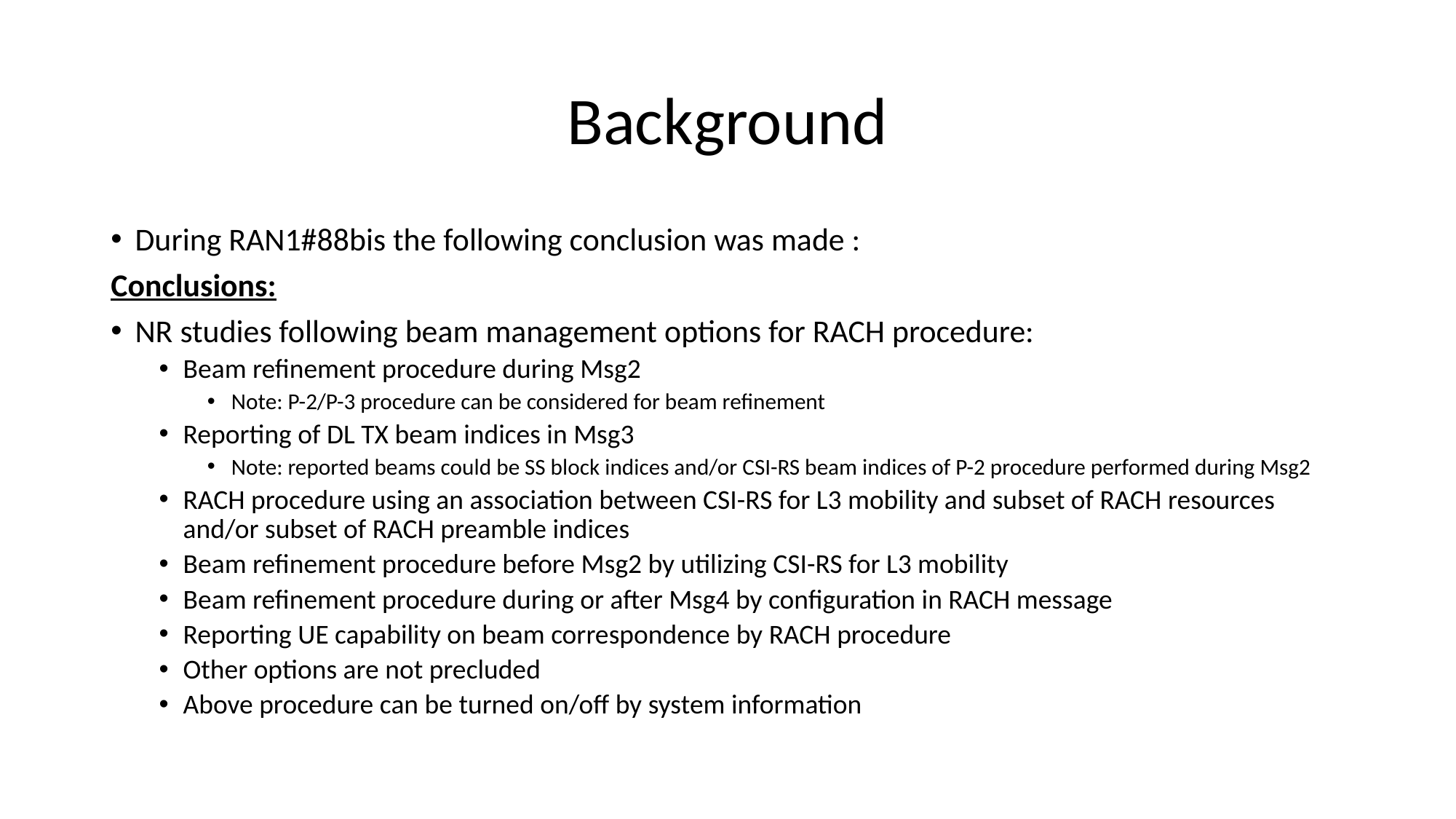

# Background
During RAN1#88bis the following conclusion was made :
Conclusions:
NR studies following beam management options for RACH procedure:
Beam refinement procedure during Msg2
Note: P-2/P-3 procedure can be considered for beam refinement
Reporting of DL TX beam indices in Msg3
Note: reported beams could be SS block indices and/or CSI-RS beam indices of P-2 procedure performed during Msg2
RACH procedure using an association between CSI-RS for L3 mobility and subset of RACH resources and/or subset of RACH preamble indices
Beam refinement procedure before Msg2 by utilizing CSI-RS for L3 mobility
Beam refinement procedure during or after Msg4 by configuration in RACH message
Reporting UE capability on beam correspondence by RACH procedure
Other options are not precluded
Above procedure can be turned on/off by system information